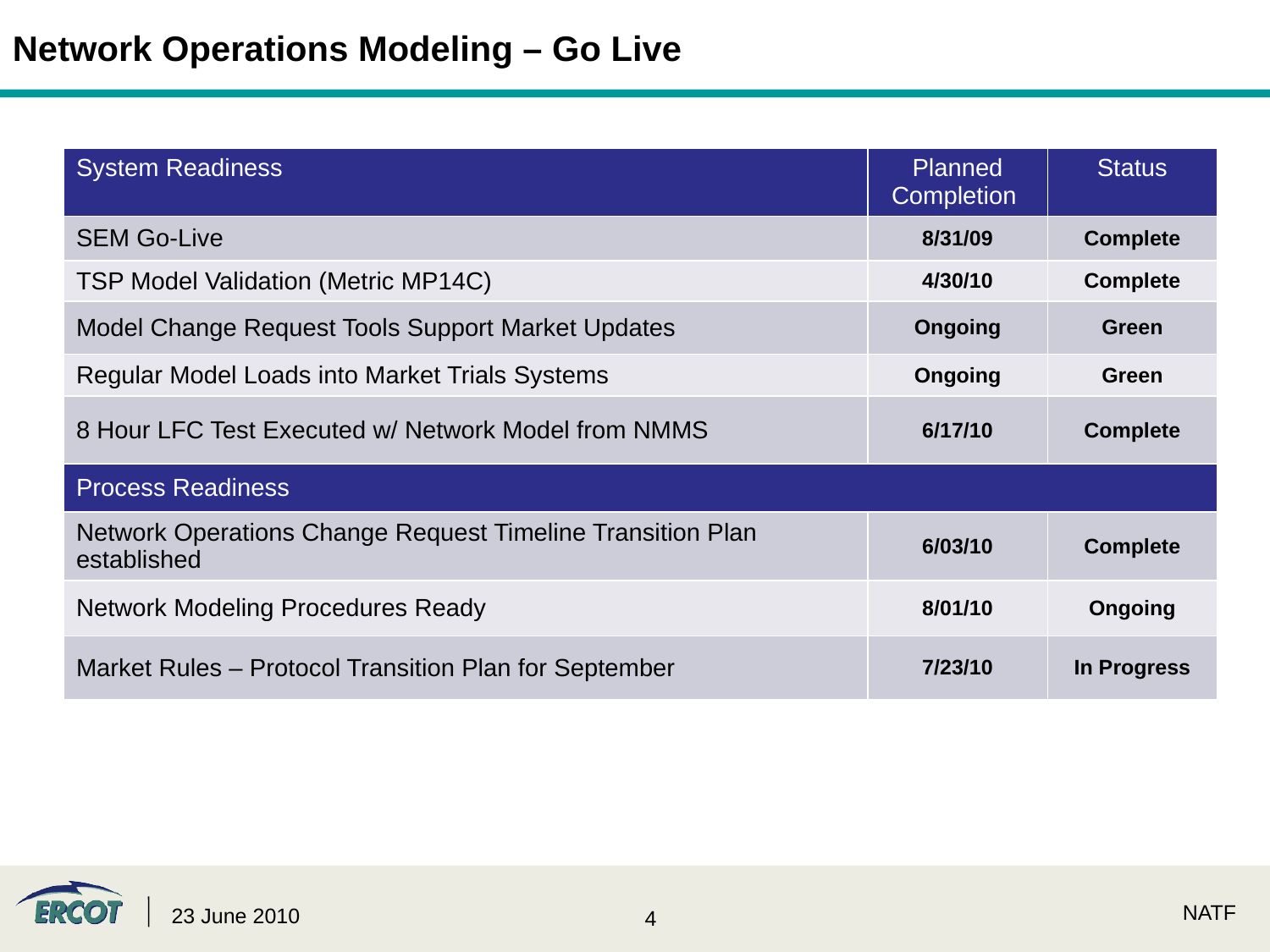

Network Operations Modeling – Go Live
| System Readiness | Planned Completion | Status |
| --- | --- | --- |
| SEM Go-Live | 8/31/09 | Complete |
| TSP Model Validation (Metric MP14C) | 4/30/10 | Complete |
| Model Change Request Tools Support Market Updates | Ongoing | Green |
| Regular Model Loads into Market Trials Systems | Ongoing | Green |
| 8 Hour LFC Test Executed w/ Network Model from NMMS | 6/17/10 | Complete |
| Process Readiness |  |  |
| Network Operations Change Request Timeline Transition Plan established | 6/03/10 | Complete |
| Network Modeling Procedures Ready | 8/01/10 | Ongoing |
| Market Rules – Protocol Transition Plan for September | 7/23/10 | In Progress |
NATF
23 June 2010